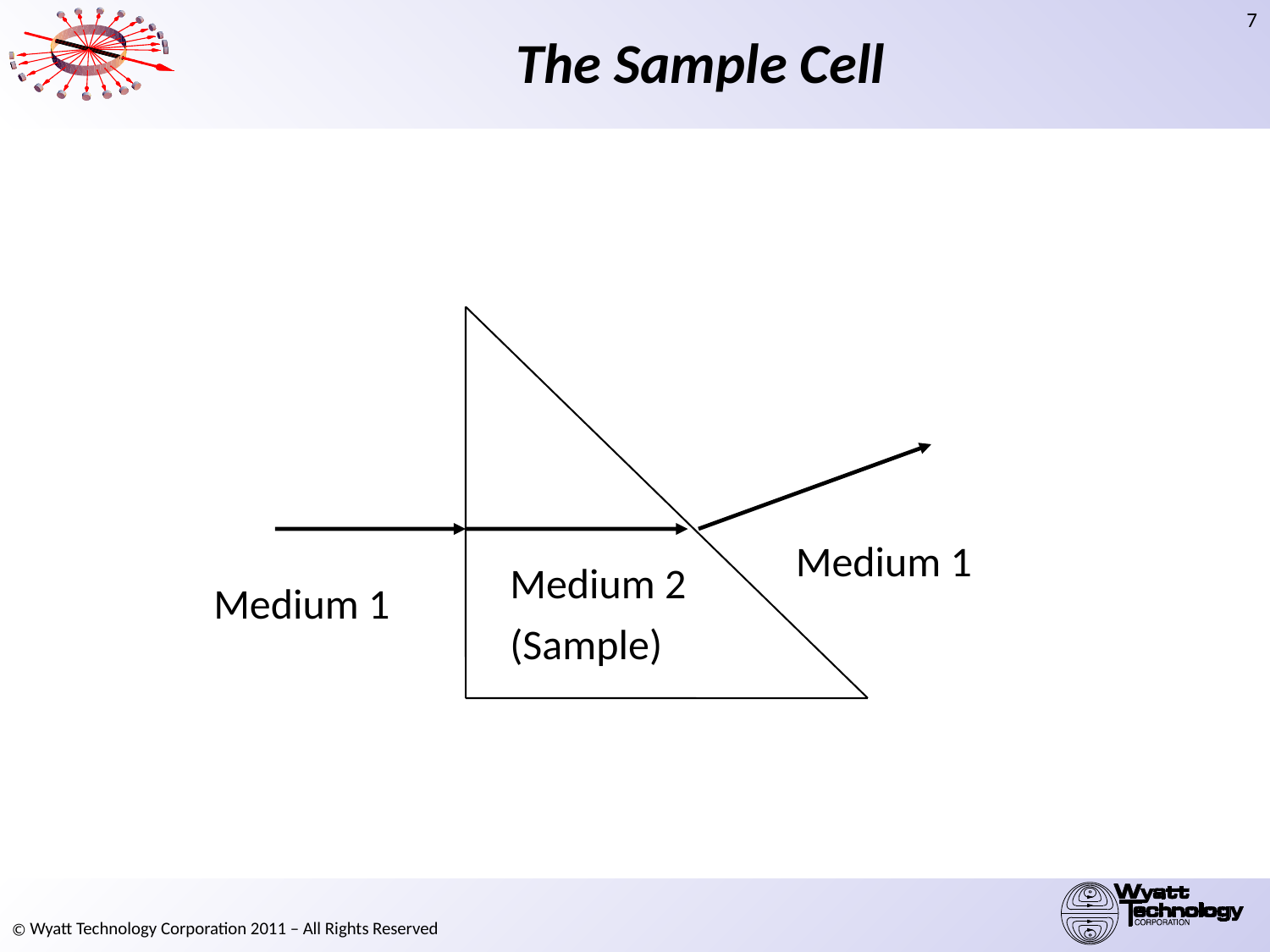

# The Sample Cell

Medium 1

Medium 2
(Sample)
Medium 1